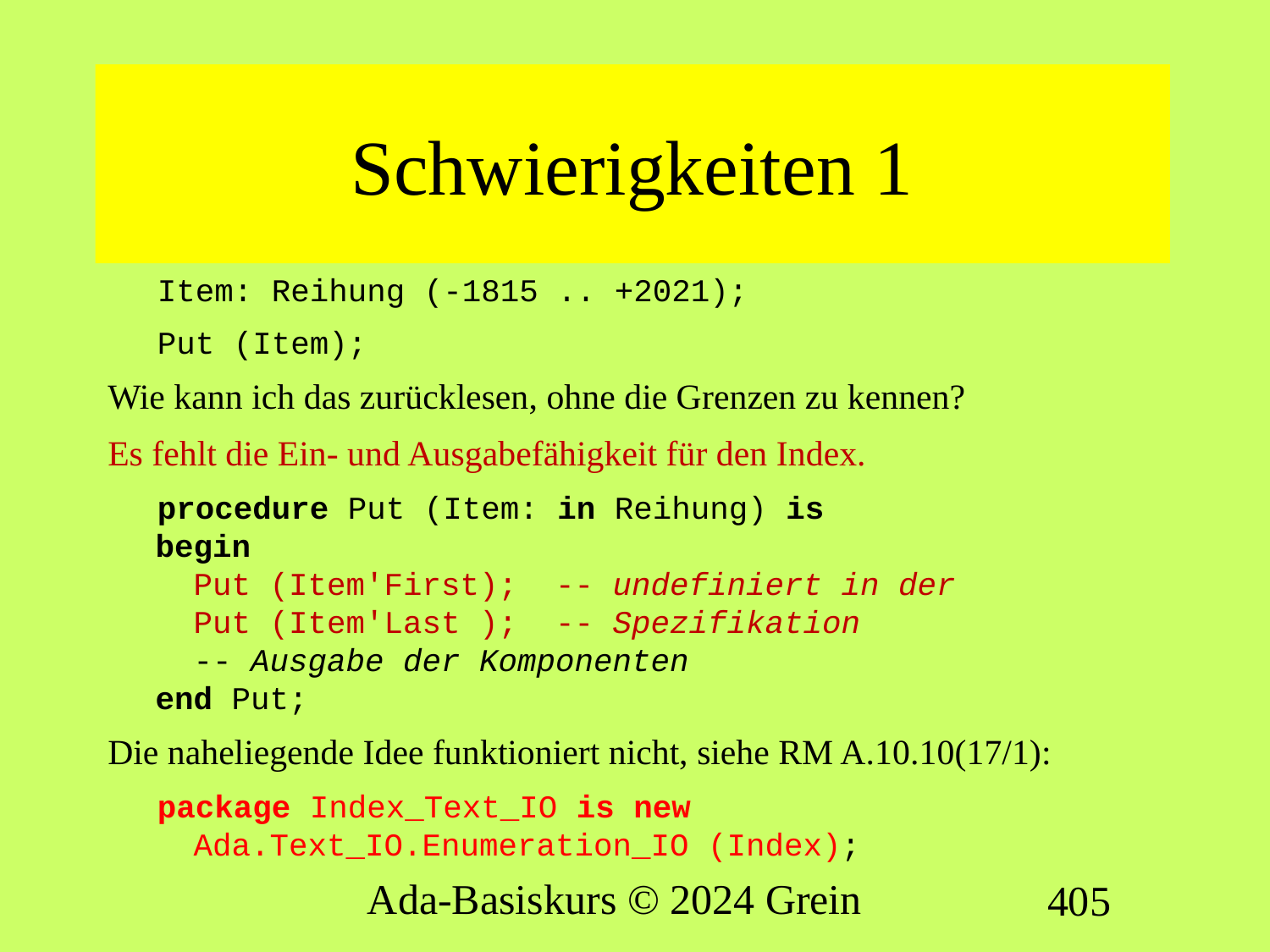

# Schwierigkeiten 1
Item: Reihung (-1815 .. +2021);
Put (Item);
Wie kann ich das zurücklesen, ohne die Grenzen zu kennen?
Es fehlt die Ein- und Ausgabefähigkeit für den Index.
procedure Put (Item: in Reihung) is
begin
  Put (Item'First);  -- undefiniert in der
  Put (Item'Last );  -- Spezifikation
  -- Ausgabe der Komponenten
end Put;
Die naheliegende Idee funktioniert nicht, siehe RM A.10.10(17/1):
package Index_Text_IO is new
  Ada.Text_IO.Enumeration_IO (Index);
Ada-Basiskurs © 2024 Grein
405